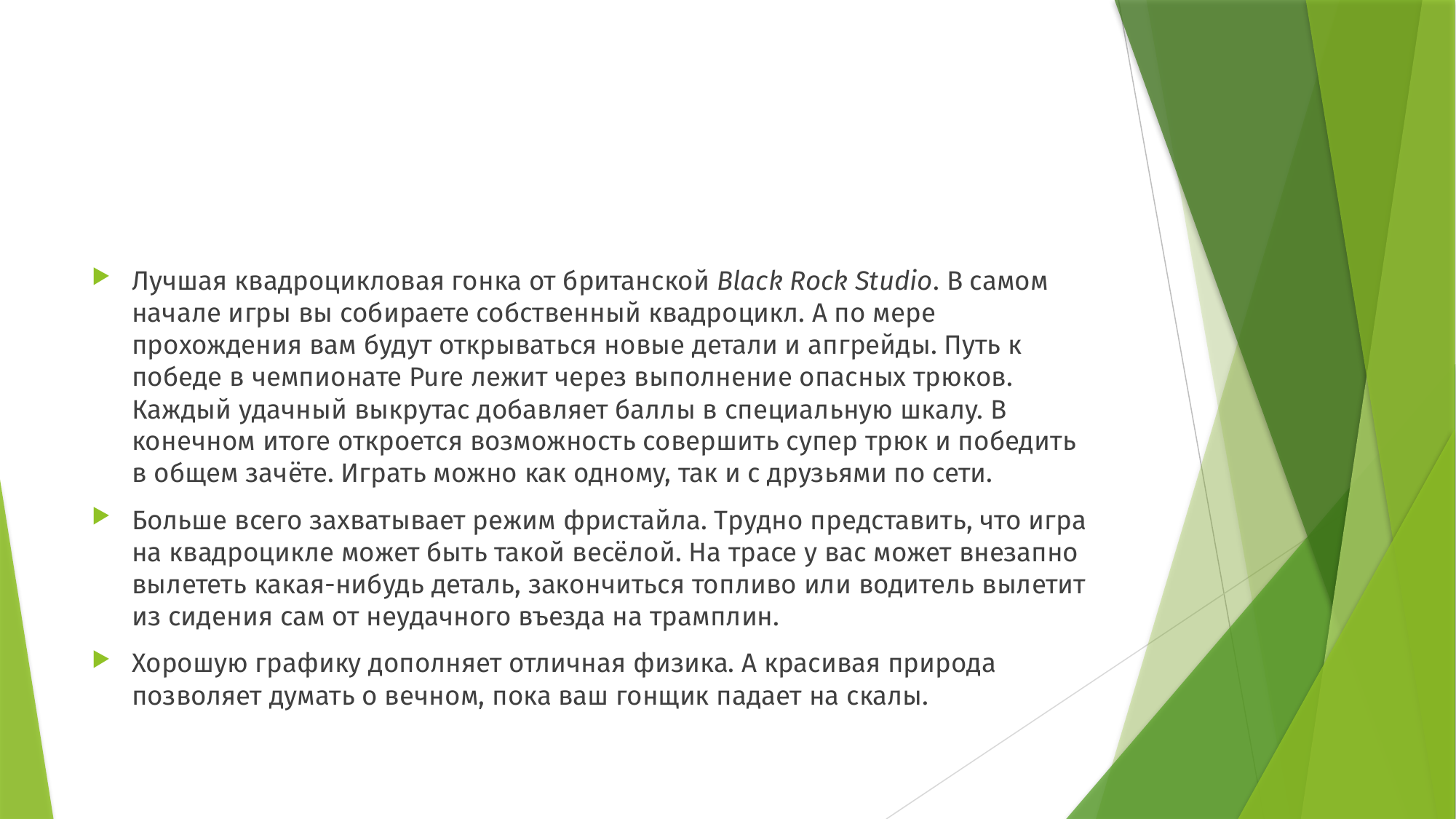

Лучшая квадроцикловая гонка от британской Black Rock Studio. В самом начале игры вы собираете собственный квадроцикл. А по мере прохождения вам будут открываться новые детали и апгрейды. Путь к победе в чемпионате Pure лежит через выполнение опасных трюков. Каждый удачный выкрутас добавляет баллы в специальную шкалу. В конечном итоге откроется возможность совершить супер трюк и победить в общем зачёте. Играть можно как одному, так и с друзьями по сети.
Больше всего захватывает режим фристайла. Трудно представить, что игра на квадроцикле может быть такой весёлой. На трасе у вас может внезапно вылететь какая-нибудь деталь, закончиться топливо или водитель вылетит из сидения сам от неудачного въезда на трамплин.
Хорошую графику дополняет отличная физика. А красивая природа позволяет думать о вечном, пока ваш гонщик падает на скалы.